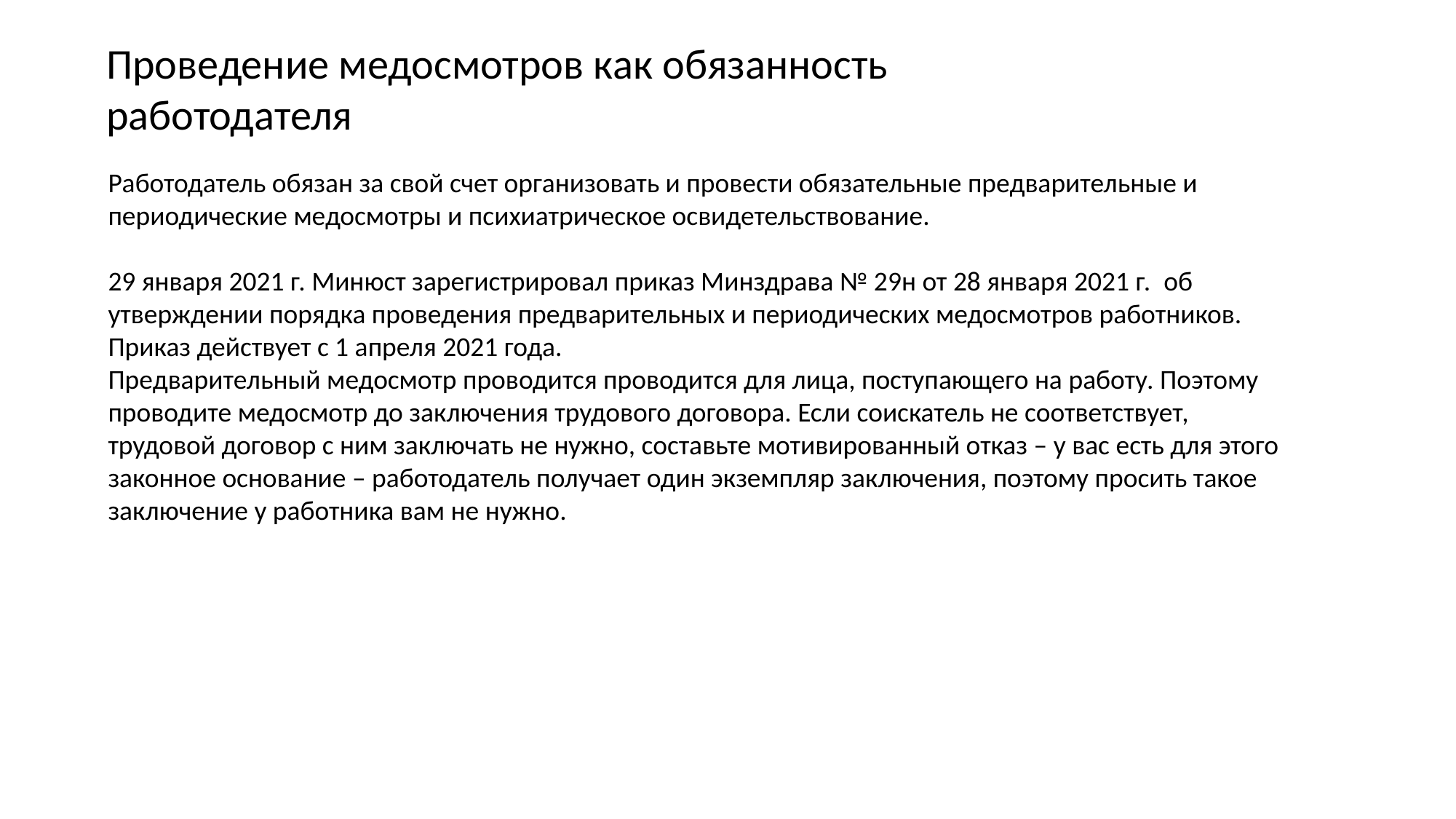

Проведение медосмотров как обязанность работодателя
Работодатель обязан за свой счет организовать и провести обязательные предварительные и периодические медосмотры и психиатрическое освидетельствование.

29 января 2021 г. Минюст зарегистрировал приказ Минздрава № 29н от 28 января 2021 г.  об утверждении порядка проведения предварительных и периодических медосмотров работников. Приказ действует с 1 апреля 2021 года.
Предварительный медосмотр проводится проводится для лица, поступающего на работу. Поэтому проводите медосмотр до заключения трудового договора. Если соискатель не соответствует, трудовой договор с ним заключать не нужно, составьте мотивированный отказ – у вас есть для этого законное основание – работодатель получает один экземпляр заключения, поэтому просить такое заключение у работника вам не нужно.